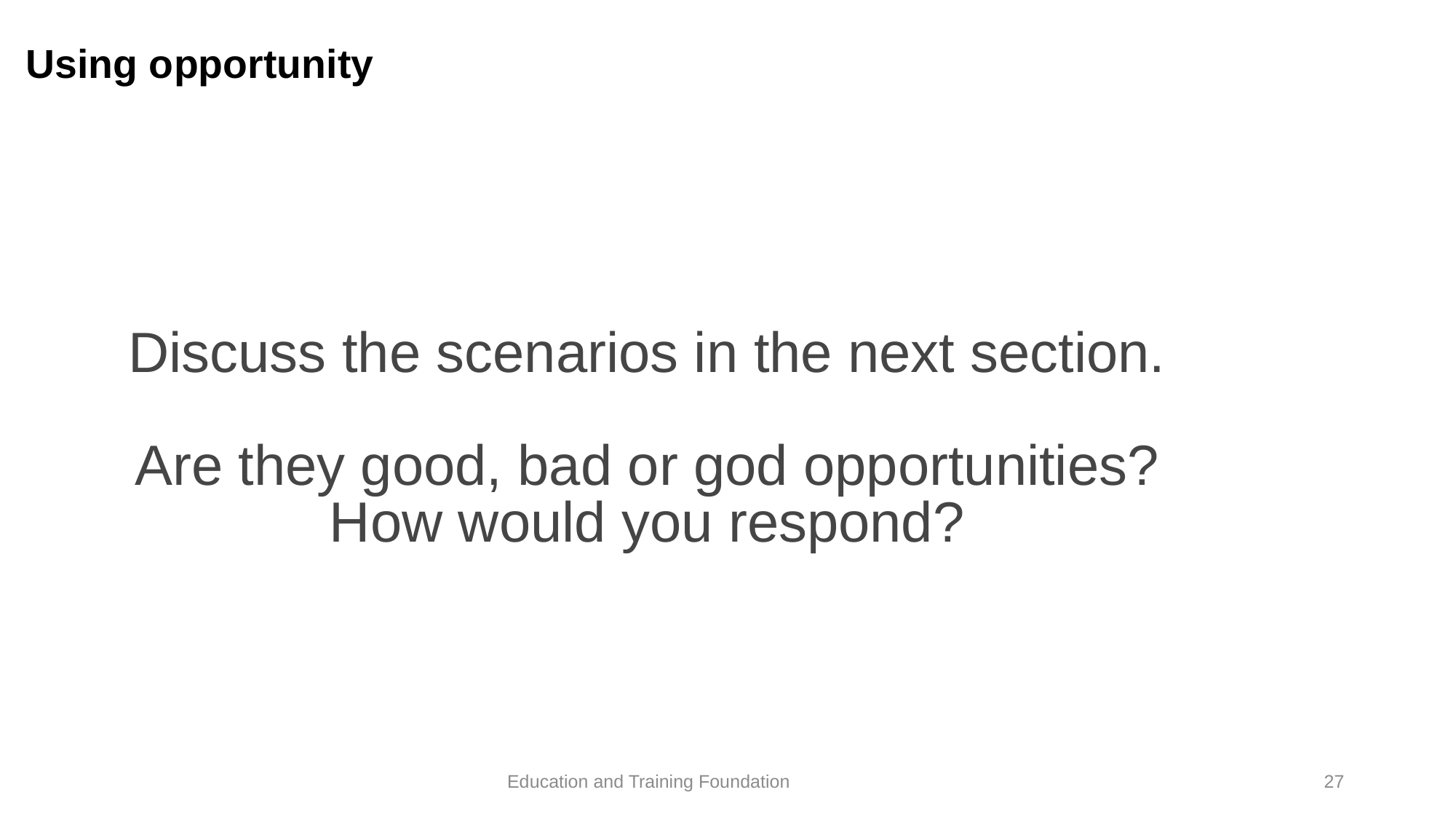

# Using opportunity

Discuss the scenarios in the next section.
Are they good, bad or god opportunities?
How would you respond?
27
Education and Training Foundation